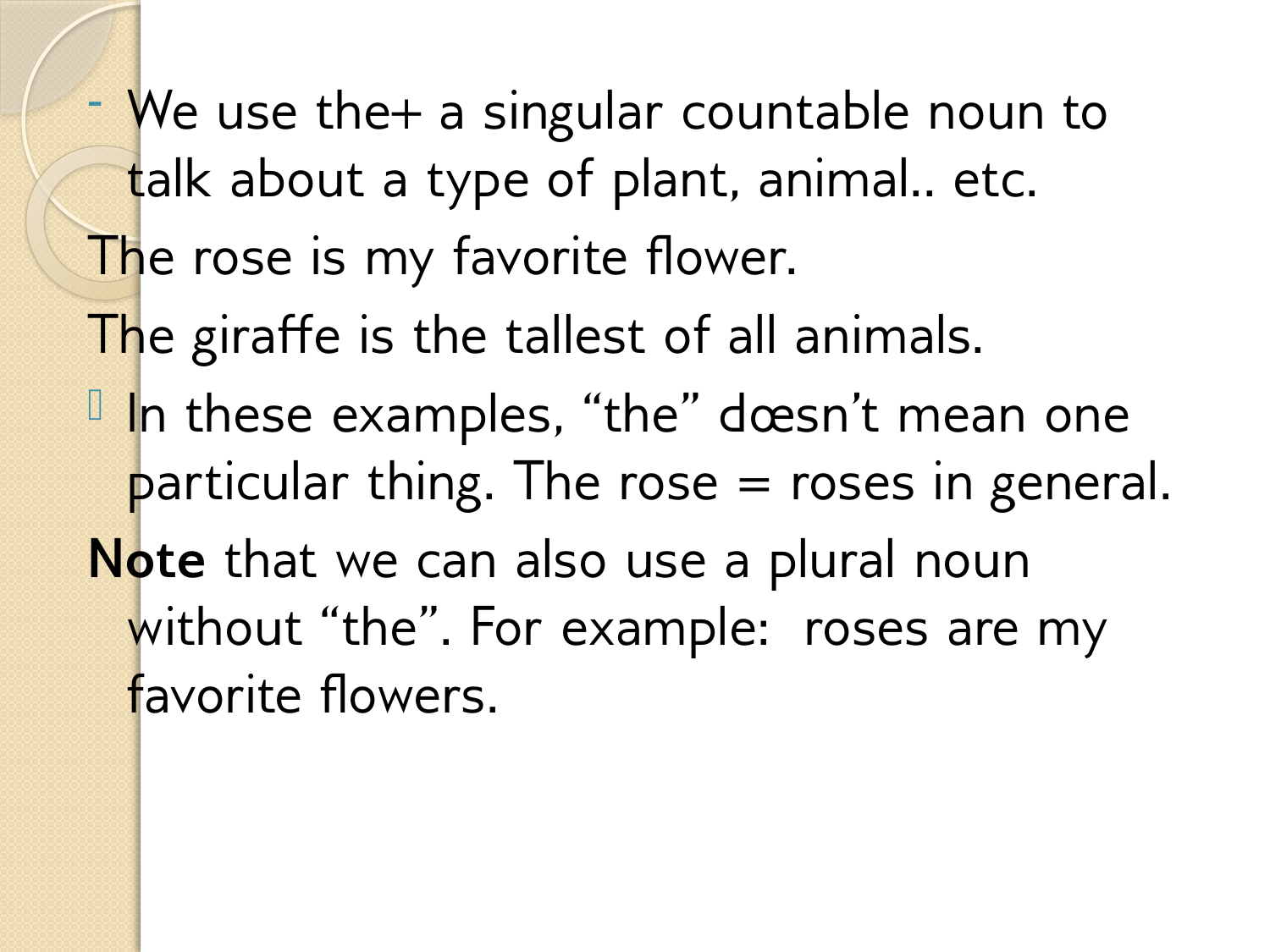

We use the+ a singular countable noun to talk about a type of plant, animal.. etc.
The rose is my favorite flower.
The giraffe is the tallest of all animals.
In these examples, “the” doesn’t mean one particular thing. The rose = roses in general.
Note that we can also use a plural noun without “the”. For example:  roses are my favorite flowers.